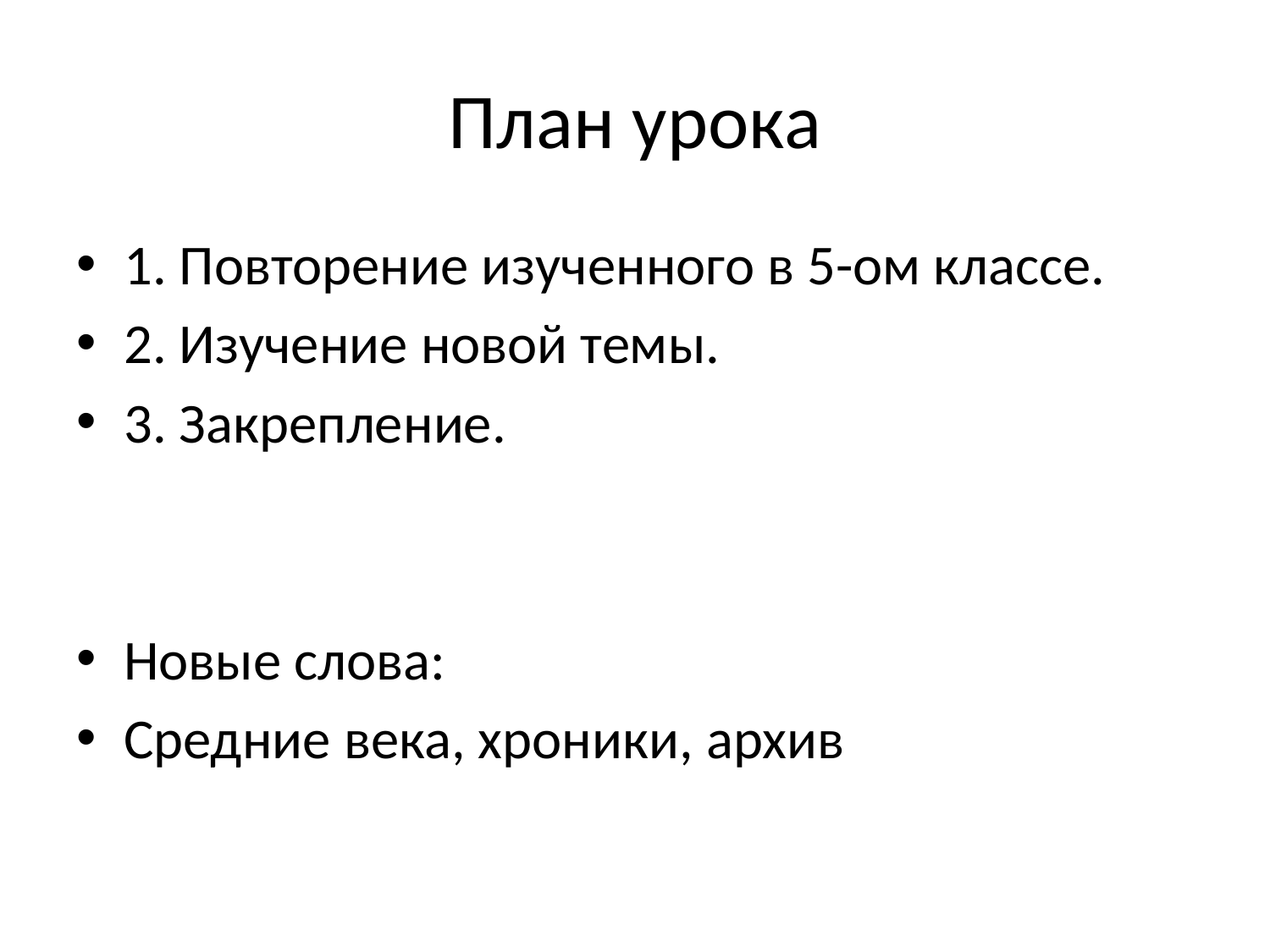

# План урока
1. Повторение изученного в 5-ом классе.
2. Изучение новой темы.
3. Закрепление.

Новые слова:
Средние века, хроники, архив